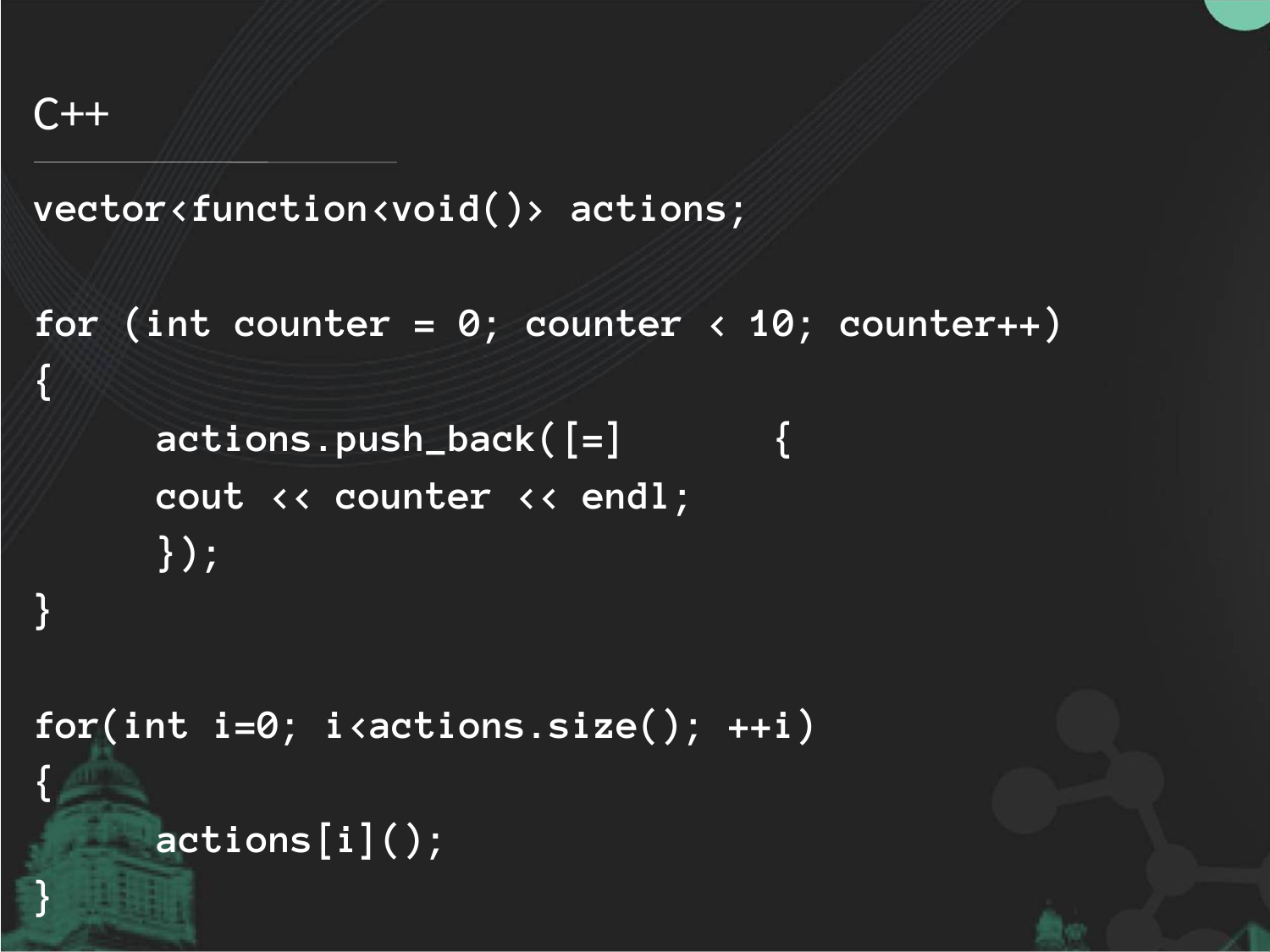

# C++
vector<function<void()> actions;

for (int counter = 0; counter < 10; counter++)
{
	actions.push_back([=] 	{
		cout << counter << endl;
	});
}

for(int i=0; i<actions.size(); ++i)
{
	actions[i]();
}